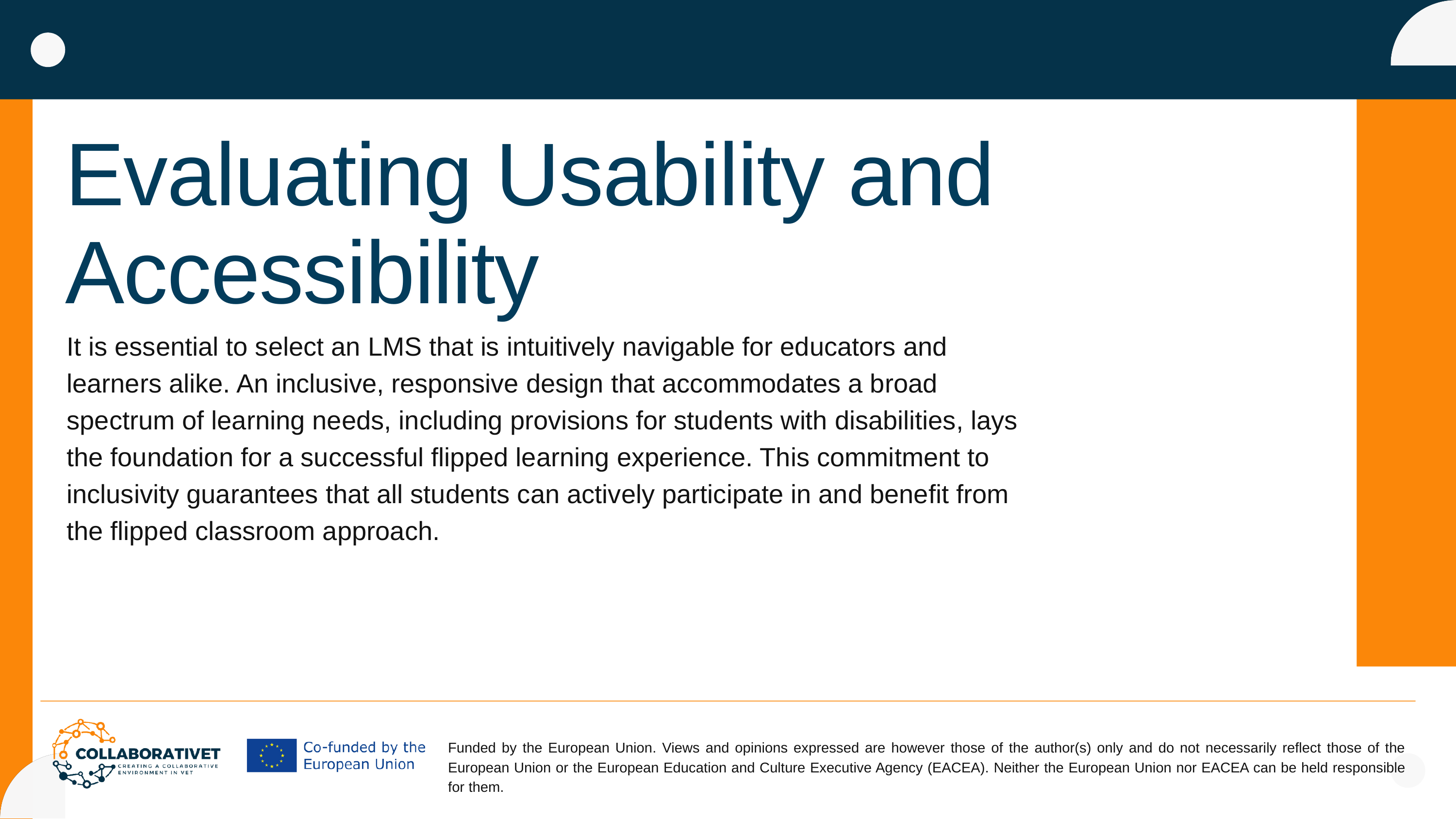

Evaluating Usability and Accessibility
It is essential to select an LMS that is intuitively navigable for educators and learners alike. An inclusive, responsive design that accommodates a broad spectrum of learning needs, including provisions for students with disabilities, lays the foundation for a successful flipped learning experience. This commitment to inclusivity guarantees that all students can actively participate in and benefit from the flipped classroom approach.

Funded by the European Union. Views and opinions expressed are however those of the author(s) only and do not necessarily reflect those of the European Union or the European Education and Culture Executive Agency (EACEA). Neither the European Union nor EACEA can be held responsible for them.